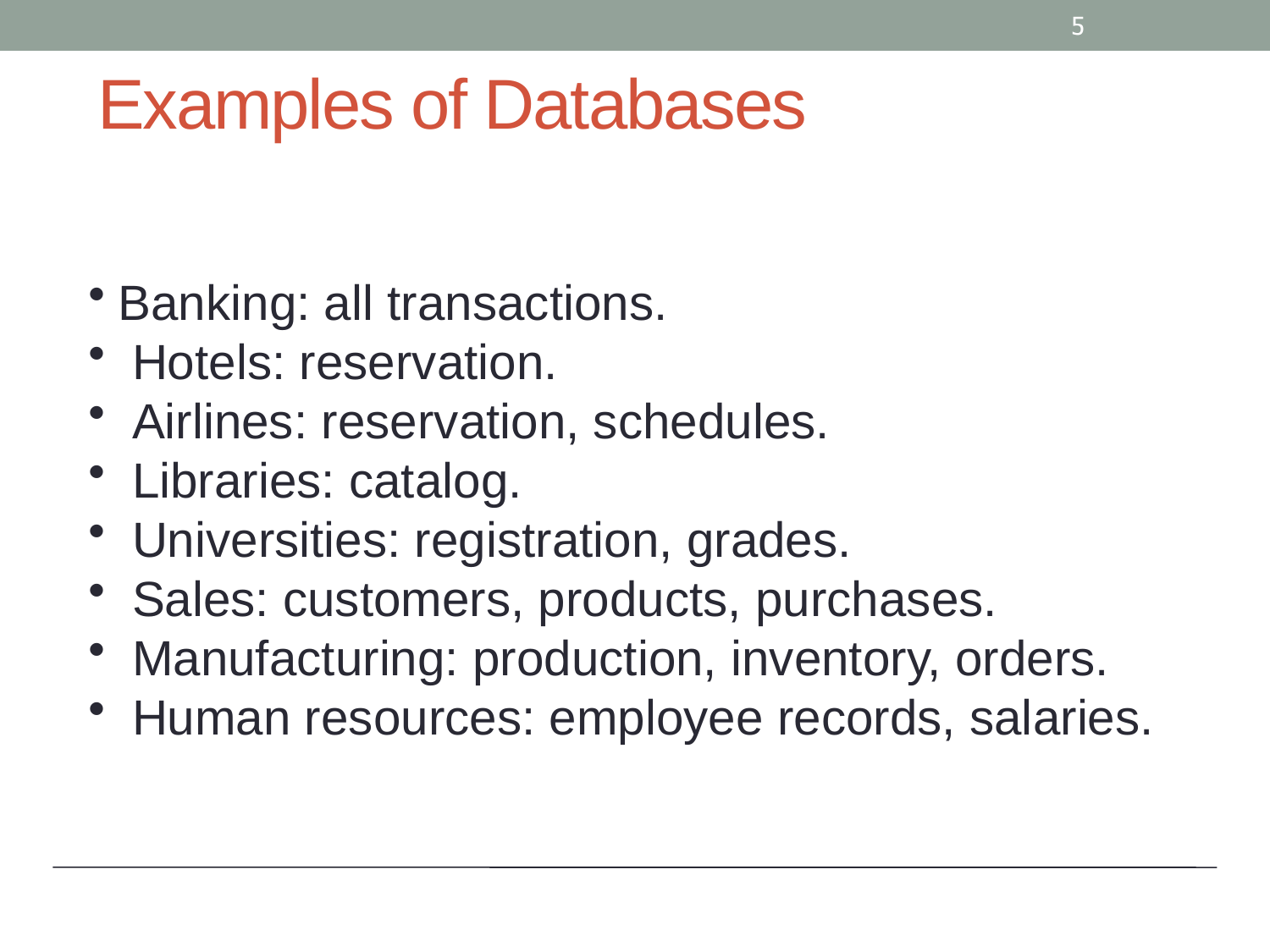

5
# Examples of Databases

Banking: all transactions.
 Hotels: reservation.
 Airlines: reservation, schedules.
 Libraries: catalog.
 Universities: registration, grades.
 Sales: customers, products, purchases.
 Manufacturing: production, inventory, orders.
 Human resources: employee records, salaries.